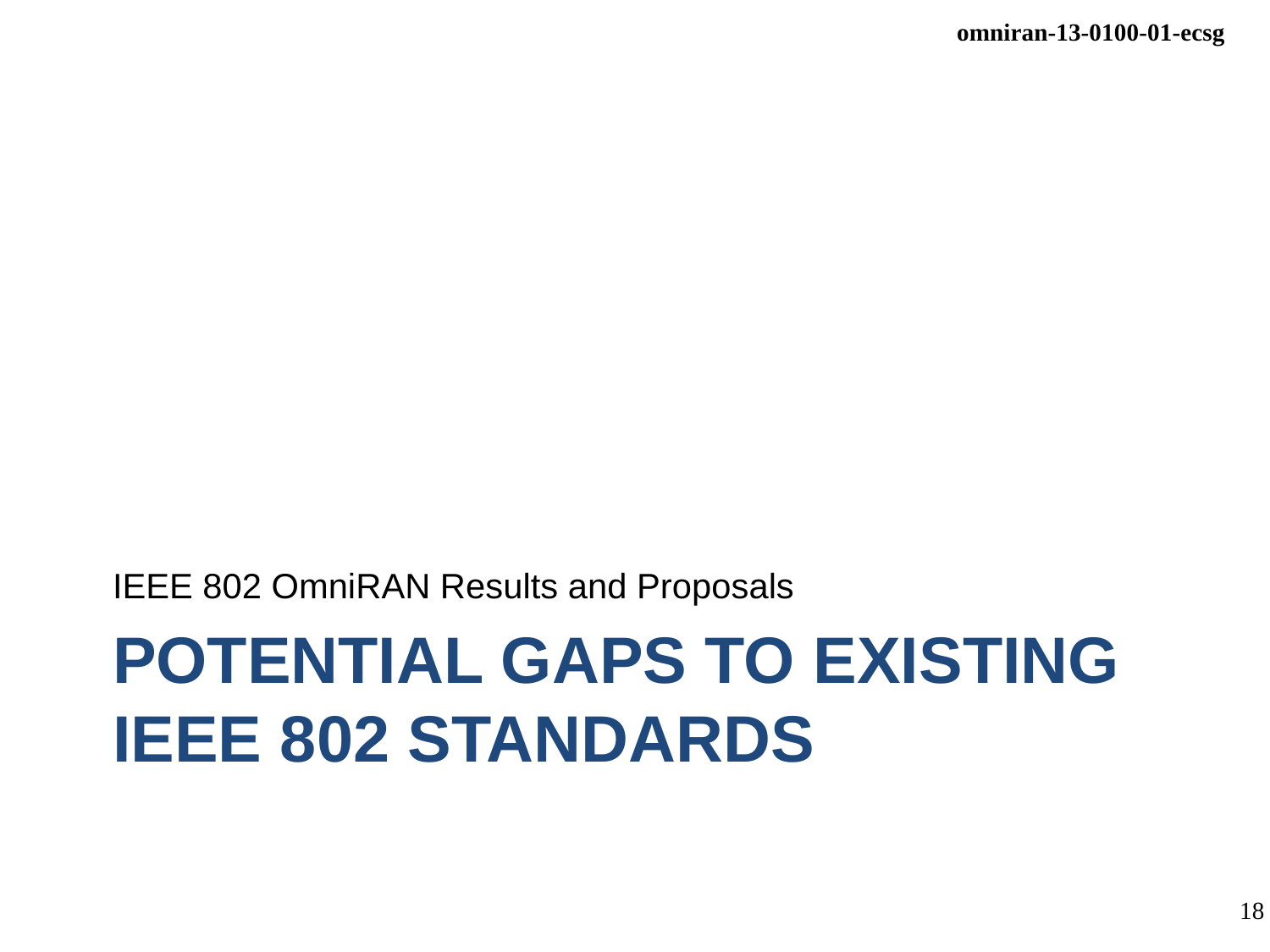

IEEE 802 OmniRAN Results and Proposals
# Potential gaps to existing IEEE 802 standards